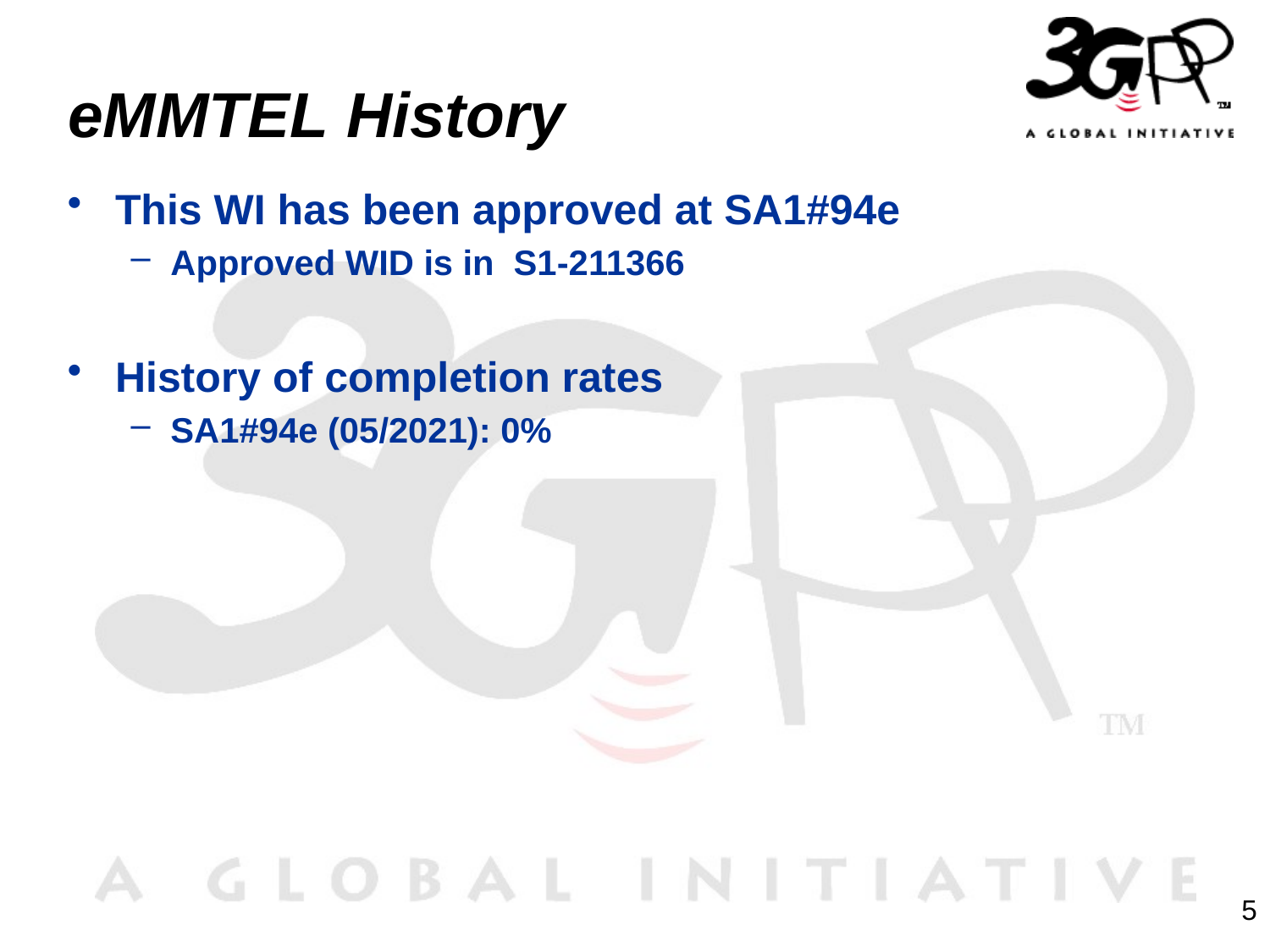

# eMMTEL History
This WI has been approved at SA1#94e
Approved WID is in  S1-211366

History of completion rates
SA1#94e (05/2021): 0%
5